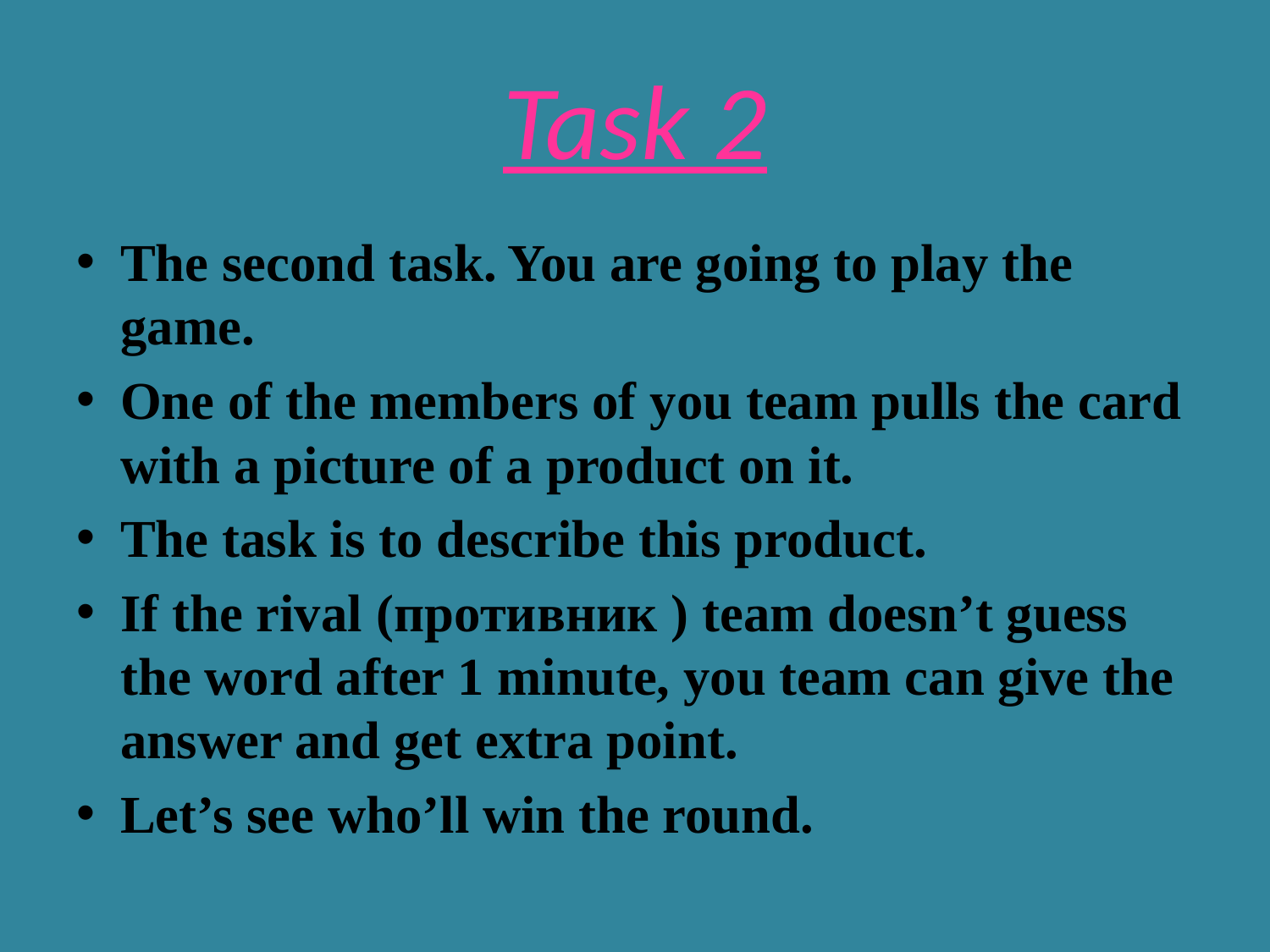

# Task 2
The second task. You are going to play the game.
One of the members of you team pulls the card with a picture of a product on it.
The task is to describe this product.
If the rival (противник ) team doesn’t guess the word after 1 minute, you team can give the answer and get extra point.
Let’s see who’ll win the round.